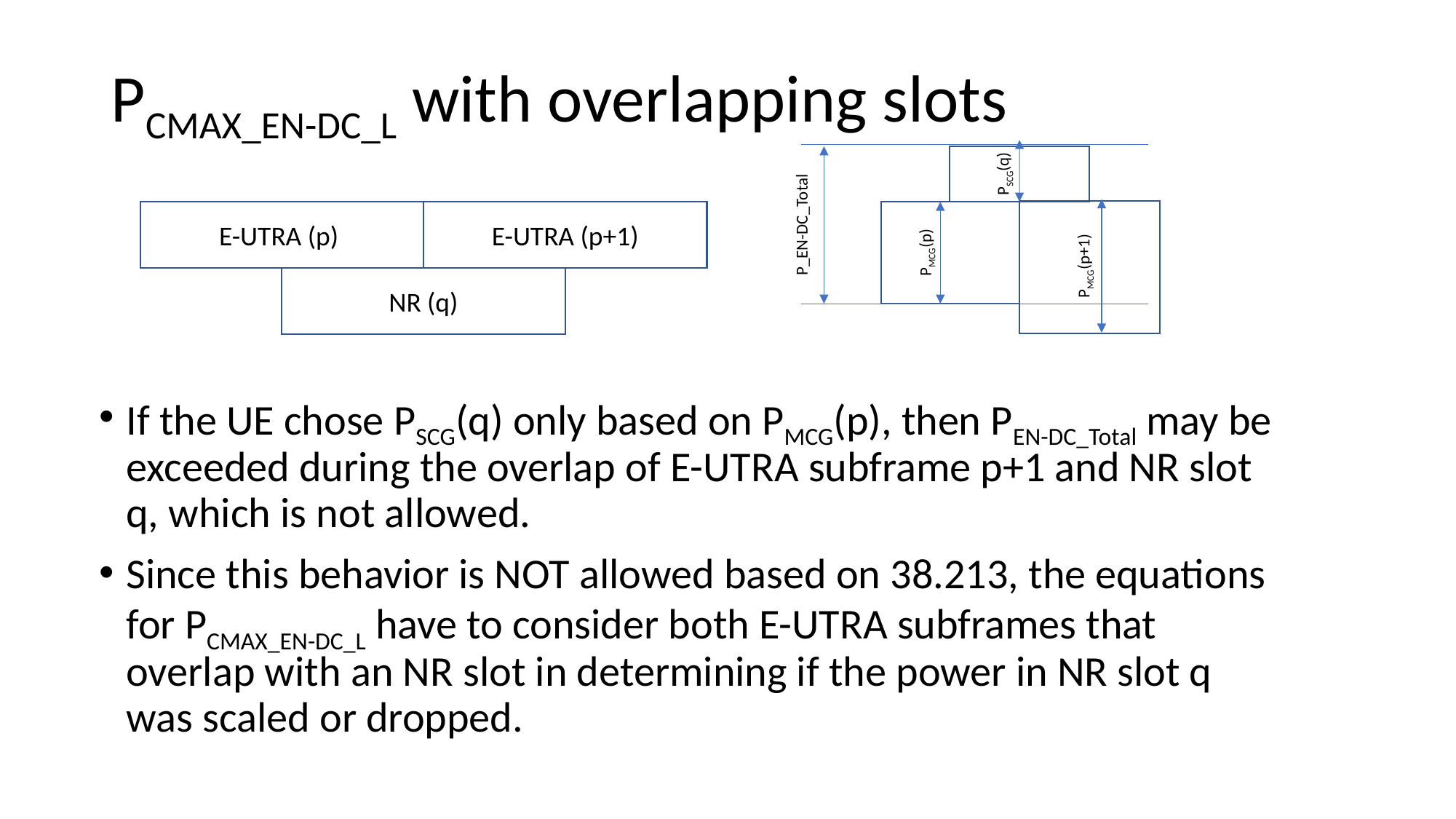

# PCMAX_EN-DC_L with overlapping slots

PSCG(q)

E-UTRA (p)
E-UTRA (p+1)

P_EN-DC_Total
PMCG(p)
PMCG(p+1)
NR (q)
If the UE chose PSCG(q) only based on PMCG(p), then PEN-DC_Total may be exceeded during the overlap of E-UTRA subframe p+1 and NR slot q, which is not allowed.
Since this behavior is NOT allowed based on 38.213, the equations for PCMAX_EN-DC_L have to consider both E-UTRA subframes that overlap with an NR slot in determining if the power in NR slot q was scaled or dropped.